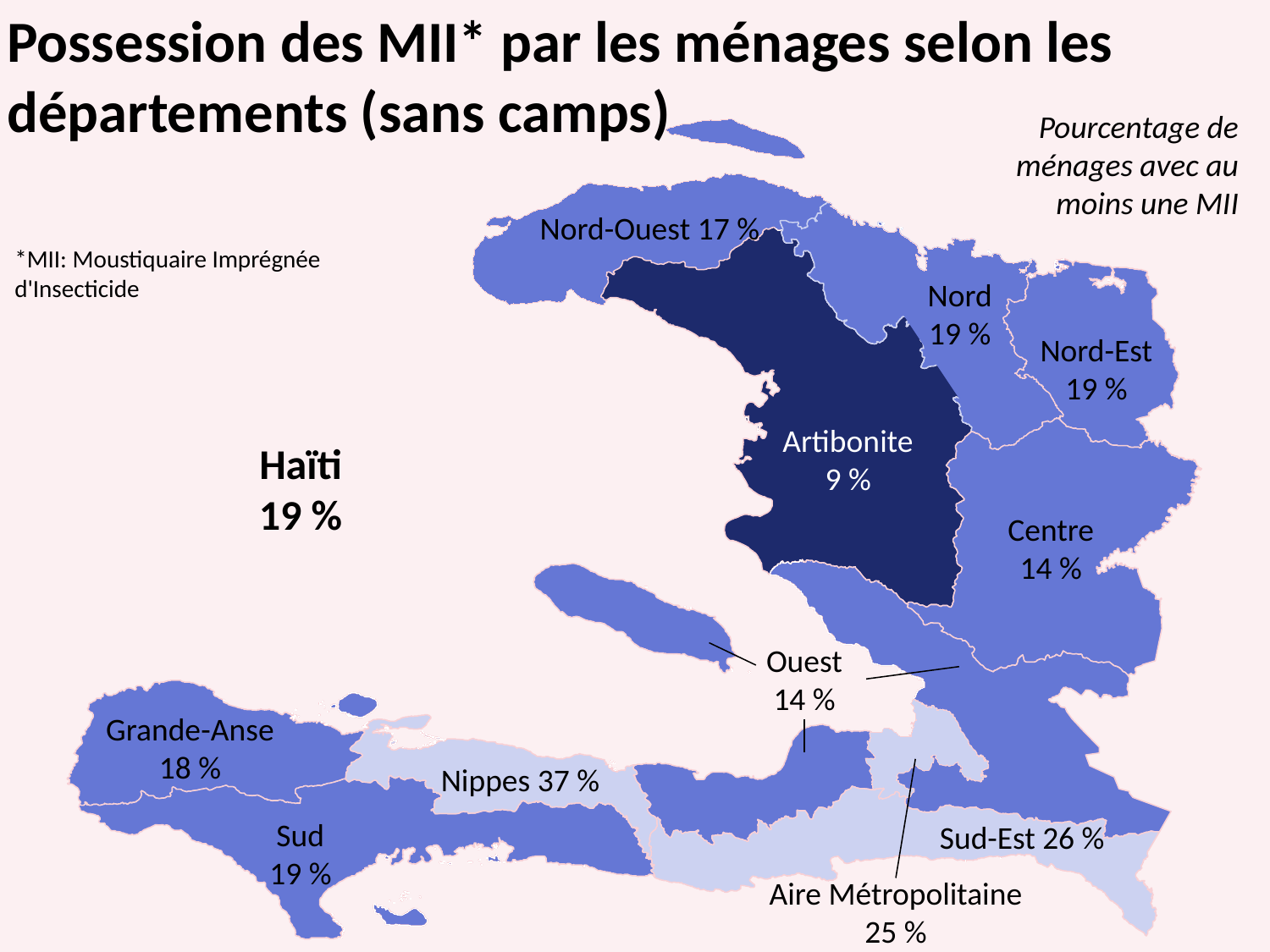

# Possession des MII* par les ménages selon les départements (sans camps)

Pourcentage de ménages avec au moins une MII
Nord-Ouest 17 %
*MII: Moustiquaire Imprégnée d'Insecticide
Nord
19 %
Nord-Est
19 %
Artibonite
9 %
Haïti
19 %
Centre
14 %
Ouest
14 %
Grande-Anse
18 %
Nippes 37 %
Sud
19 %
Sud-Est 26 %
Aire Métropolitaine
25 %